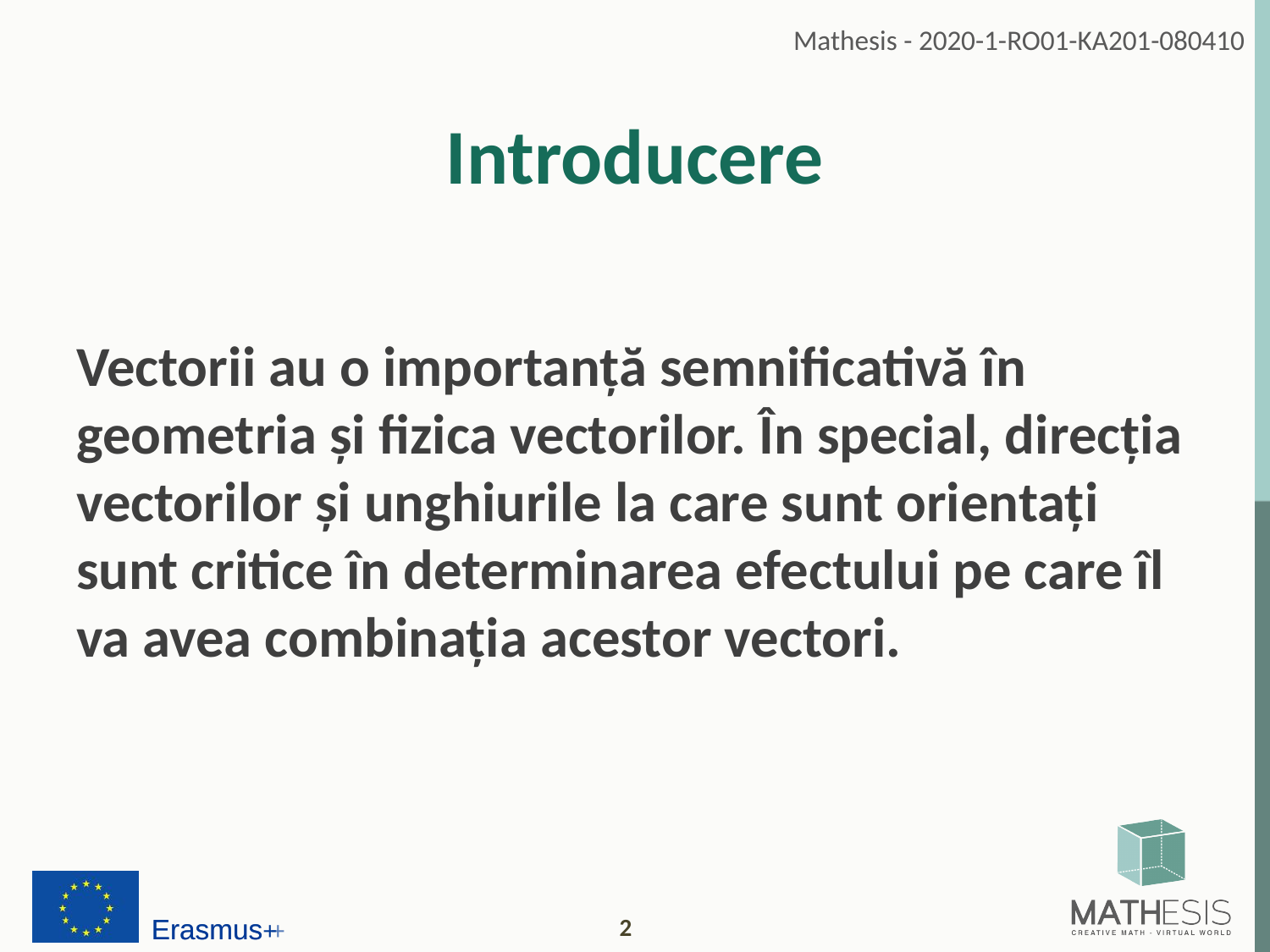

# Introducere
Vectorii au o importanță semnificativă în geometria și fizica vectorilor. În special, direcția vectorilor și unghiurile la care sunt orientați sunt critice în determinarea efectului pe care îl va avea combinația acestor vectori.